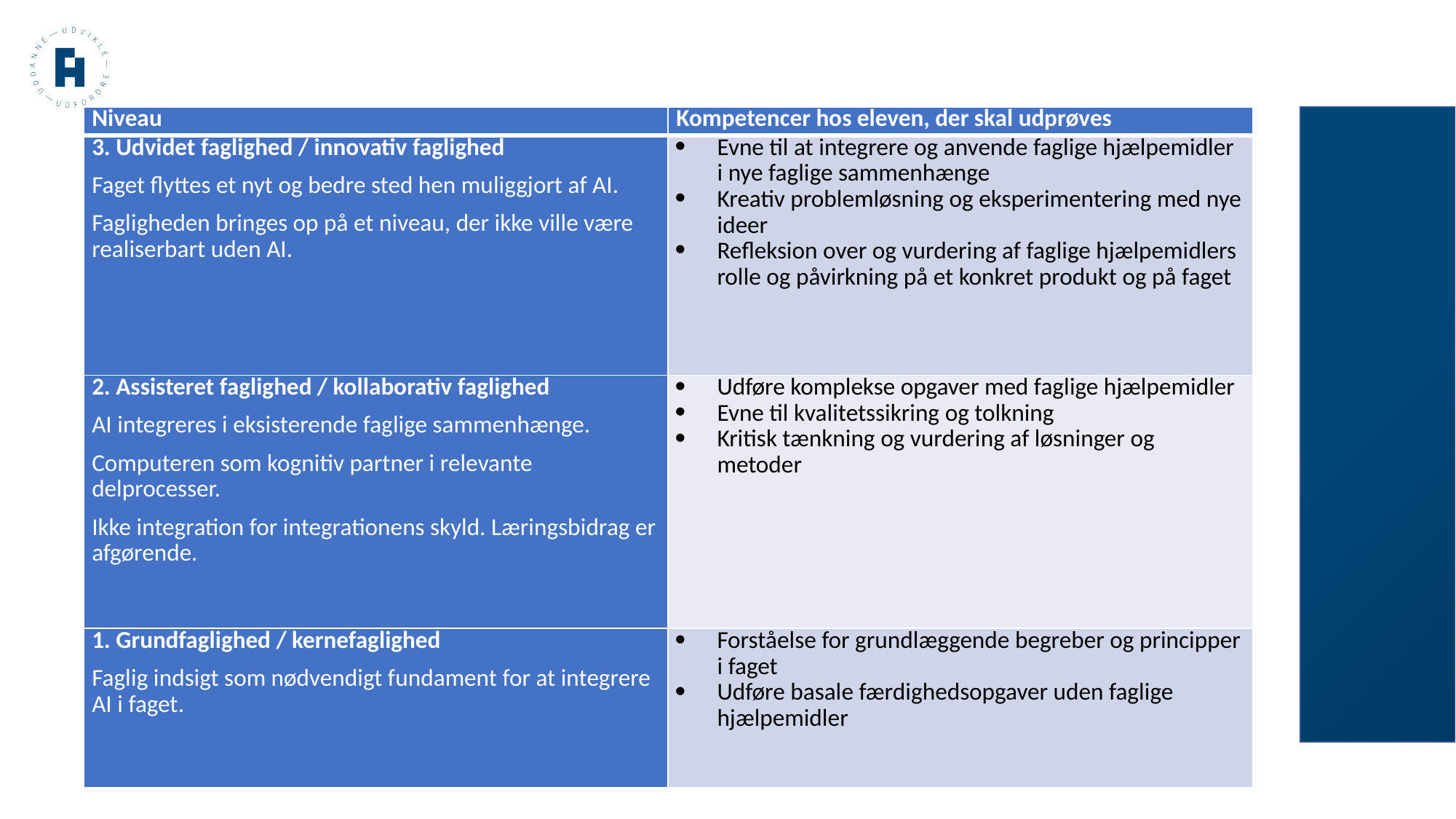

| Niveau | Kompetencer hos eleven, der skal udprøves |
| --- | --- |
| 3. Udvidet faglighed / innovativ faglighed Faget flyttes et nyt og bedre sted hen muliggjort af AI. Fagligheden bringes op på et niveau, der ikke ville være realiserbart uden AI. | Evne til at integrere og anvende faglige hjælpemidler i nye faglige sammenhænge Kreativ problemløsning og eksperimentering med nye ideer Refleksion over og vurdering af faglige hjælpemidlers rolle og påvirkning på et konkret produkt og på faget |
| 2. Assisteret faglighed / kollaborativ faglighed AI integreres i eksisterende faglige sammenhænge. Computeren som kognitiv partner i relevante delprocesser. Ikke integration for integrationens skyld. Læringsbidrag er afgørende. | Udføre komplekse opgaver med faglige hjælpemidler Evne til kvalitetssikring og tolkning Kritisk tænkning og vurdering af løsninger og metoder |
| 1. Grundfaglighed / kernefaglighed Faglig indsigt som nødvendigt fundament for at integrere AI i faget. | Forståelse for grundlæggende begreber og principper i faget Udføre basale færdighedsopgaver uden faglige hjælpemidler |